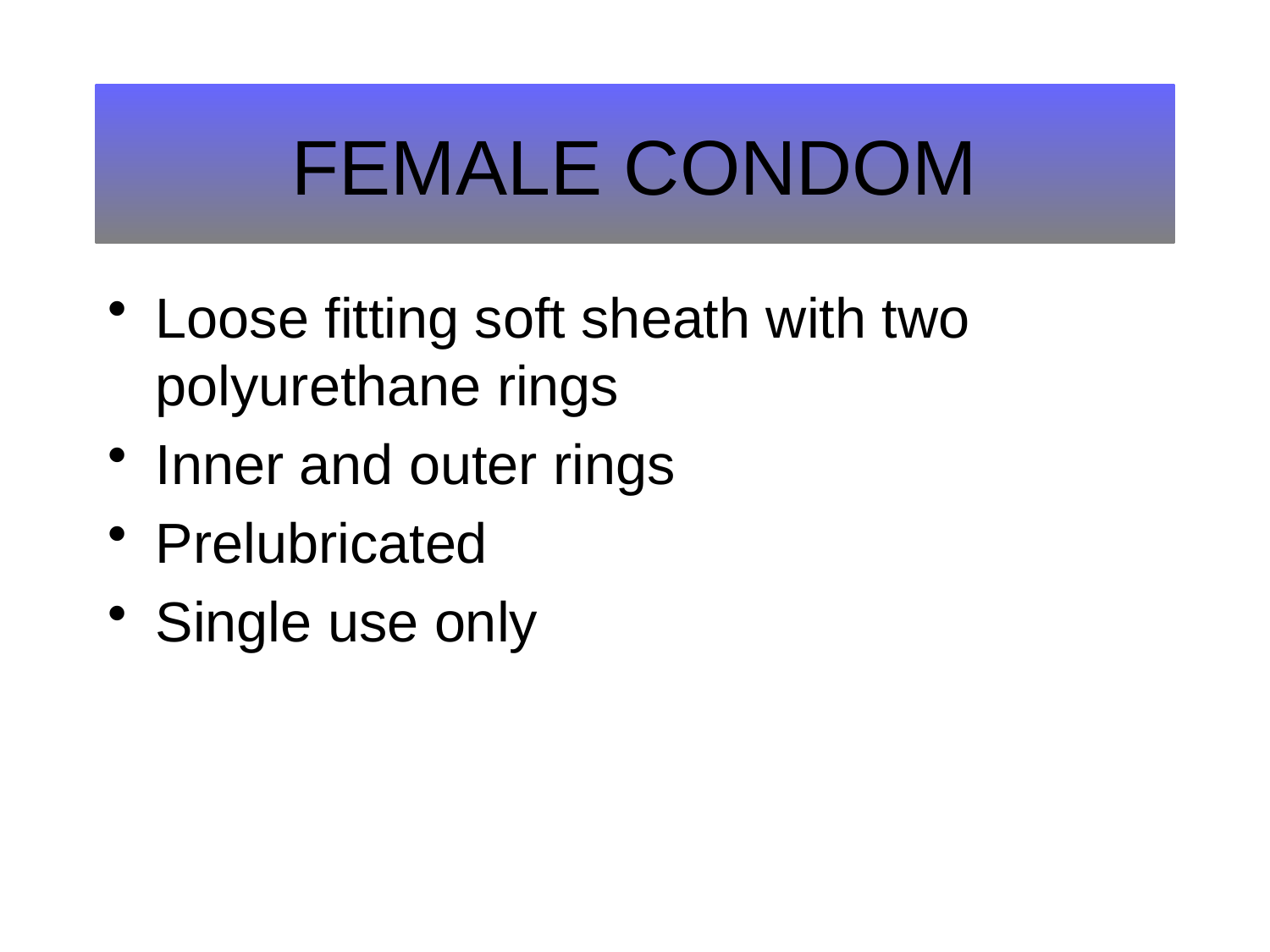

# FEMALE CONDOM
Loose fitting soft sheath with two polyurethane rings
Inner and outer rings
Prelubricated
Single use only